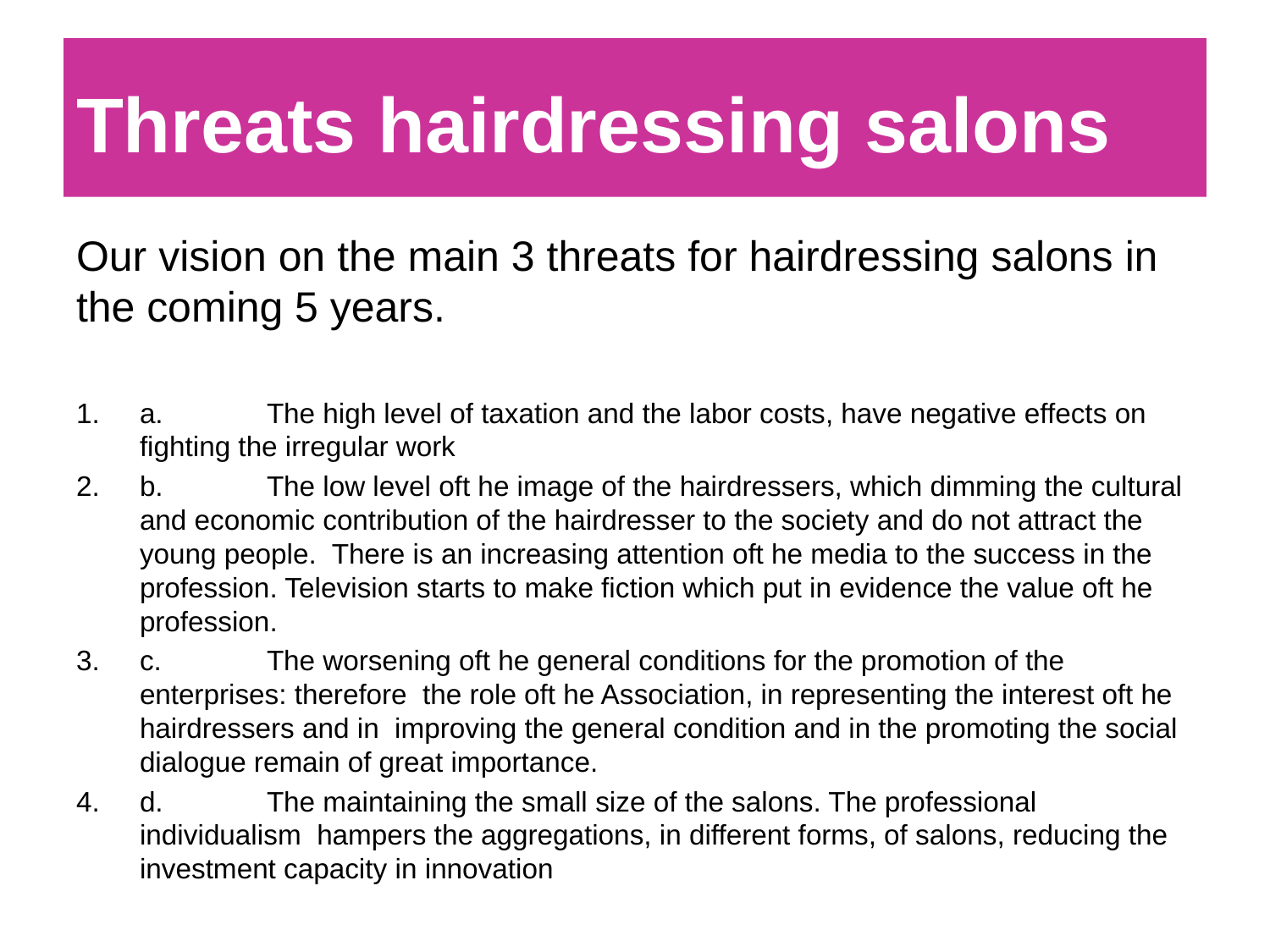

# Threats hairdressing salons
Our vision on the main 3 threats for hairdressing salons in the coming 5 years.

a.	The high level of taxation and the labor costs, have negative effects on fighting the irregular work
b.	The low level oft he image of the hairdressers, which dimming the cultural and economic contribution of the hairdresser to the society and do not attract the young people.  There is an increasing attention oft he media to the success in the profession. Television starts to make fiction which put in evidence the value oft he profession.
c.	The worsening oft he general conditions for the promotion of the enterprises: therefore  the role oft he Association, in representing the interest oft he hairdressers and in  improving the general condition and in the promoting the social dialogue remain of great importance.
d.	The maintaining the small size of the salons. The professional individualism  hampers the aggregations, in different forms, of salons, reducing the investment capacity in innovation